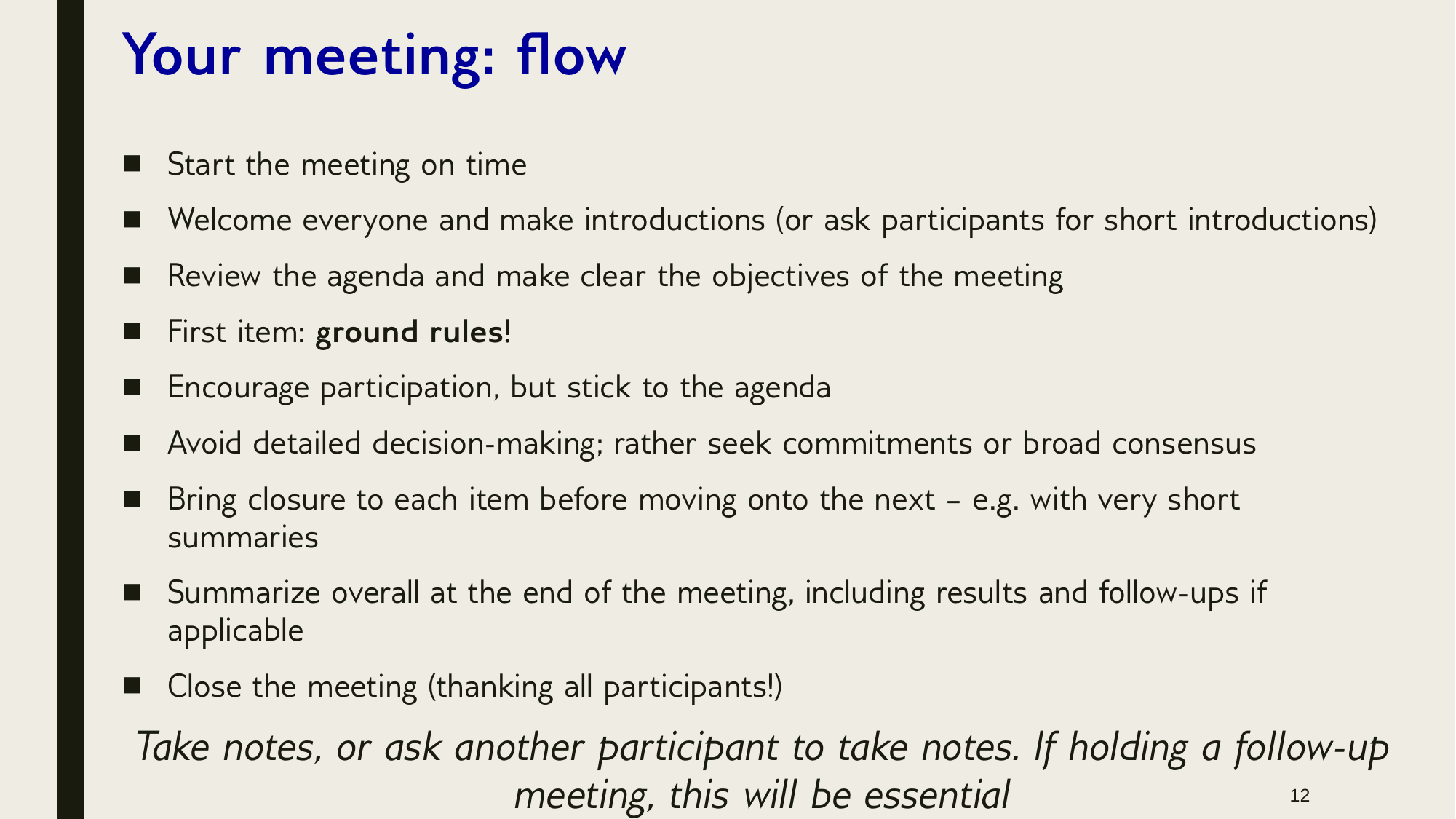

Your meeting: flow
Start the meeting on time
Welcome everyone and make introductions (or ask participants for short introductions)
Review the agenda and make clear the objectives of the meeting
First item: ground rules!
Encourage participation, but stick to the agenda
Avoid detailed decision-making; rather seek commitments or broad consensus
Bring closure to each item before moving onto the next – e.g. with very short summaries
Summarize overall at the end of the meeting, including results and follow-ups if applicable
Close the meeting (thanking all participants!)
Take notes, or ask another participant to take notes. If holding a follow-up meeting, this will be essential
12